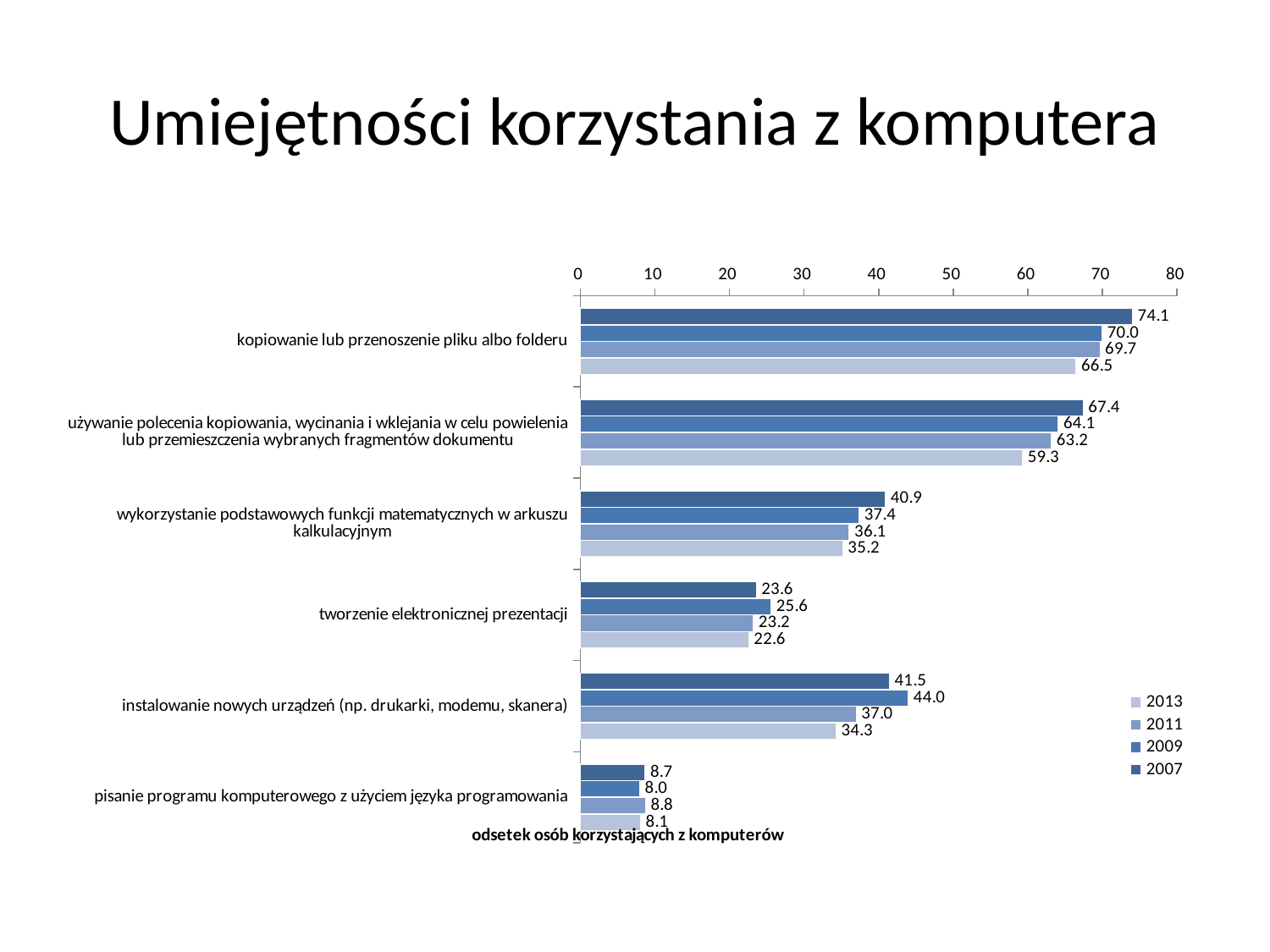

# Umiejętności korzystania z komputera

### Chart

| Category | 2007 | 2009 | 2011 | 2013 |
|---|---|---|---|---|
| kopiowanie lub przenoszenie pliku albo folderu | 74.05522718403968 | 70.0 | 69.68050895295808 | 66.5 |
| używanie polecenia kopiowania, wycinania i wklejania w celu powielenia lub przemieszczenia wybranych fragmentów dokumentu | 67.4419419220037 | 64.1 | 63.18630572946133 | 59.3 |
| wykorzystanie podstawowych funkcji matematycznych w arkuszu kalkulacyjnym | 40.92514504747361 | 37.4 | 36.07213234113649 | 35.2 |
| tworzenie elektronicznej prezentacji | 23.61504924787969 | 25.6 | 23.227624492897924 | 22.6 |
| instalowanie nowych urządzeń (np. drukarki, modemu, skanera) | 41.470314023344194 | 44.0 | 37.00557399802582 | 34.300000000000004 |
| pisanie programu komputerowego z użyciem języka programowania | 8.72184329795809 | 8.0 | 8.775017672898189 | 8.1 |